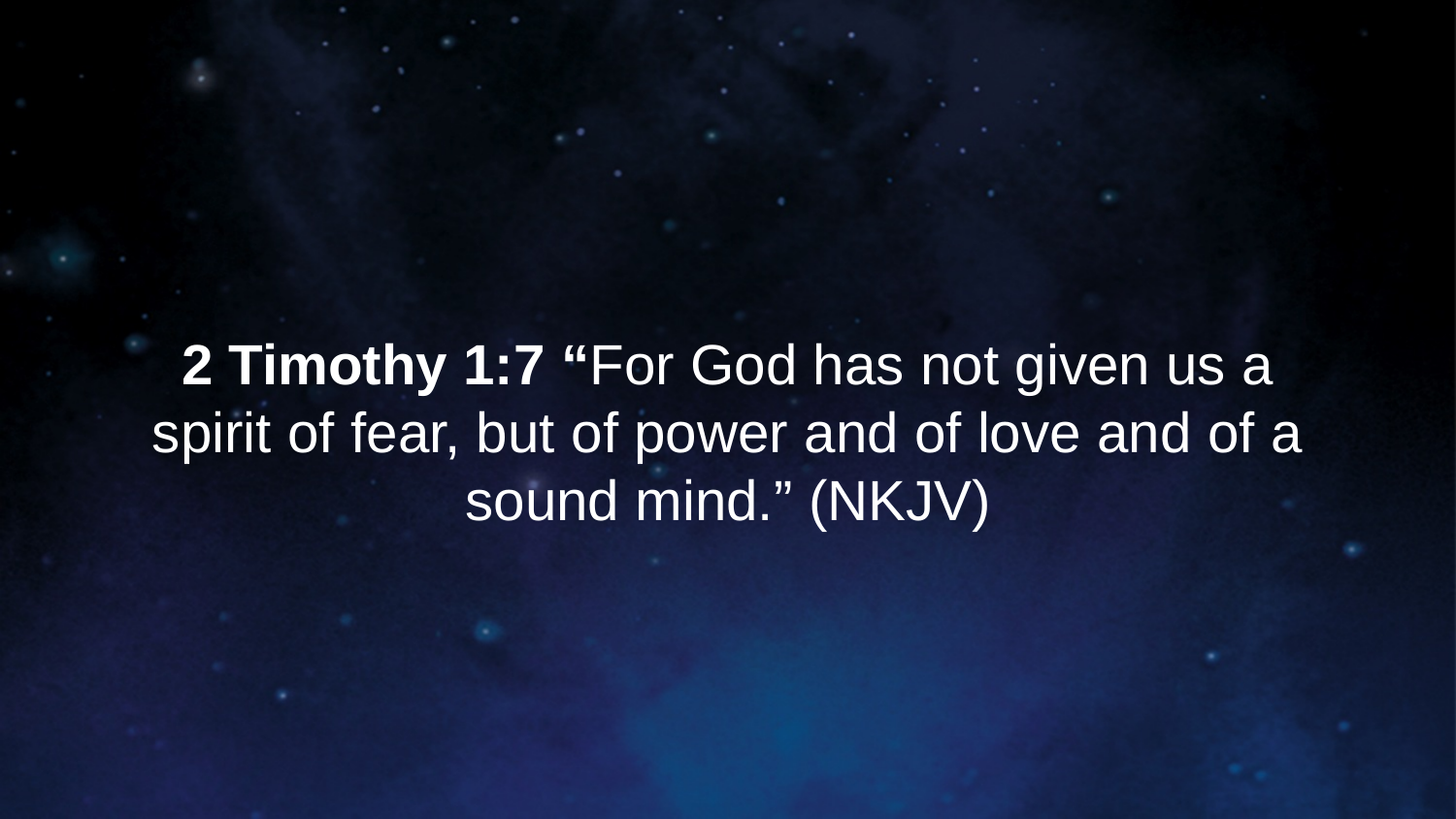

# 2 Timothy 1:7 “For God has not given us a spirit of fear, but of power and of love and of a sound mind.” (NKJV)